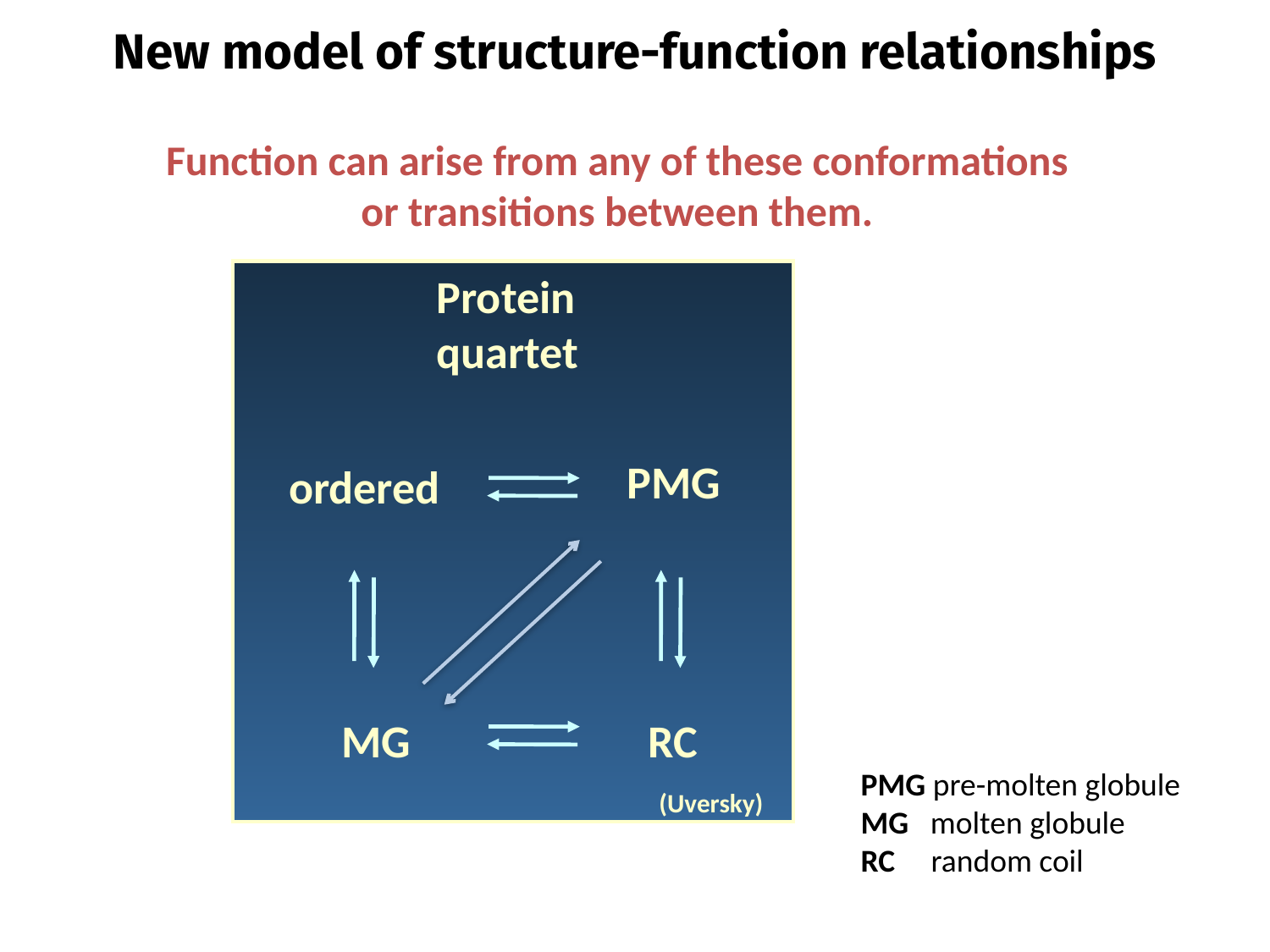

New model of structure-function relationships
Function can arise from any of these conformations
or transitions between them.

Protein quartet

PMG
ordered

MG
RC

PMG pre-molten globule
MG   molten globule
RC     random coil
(Uversky)